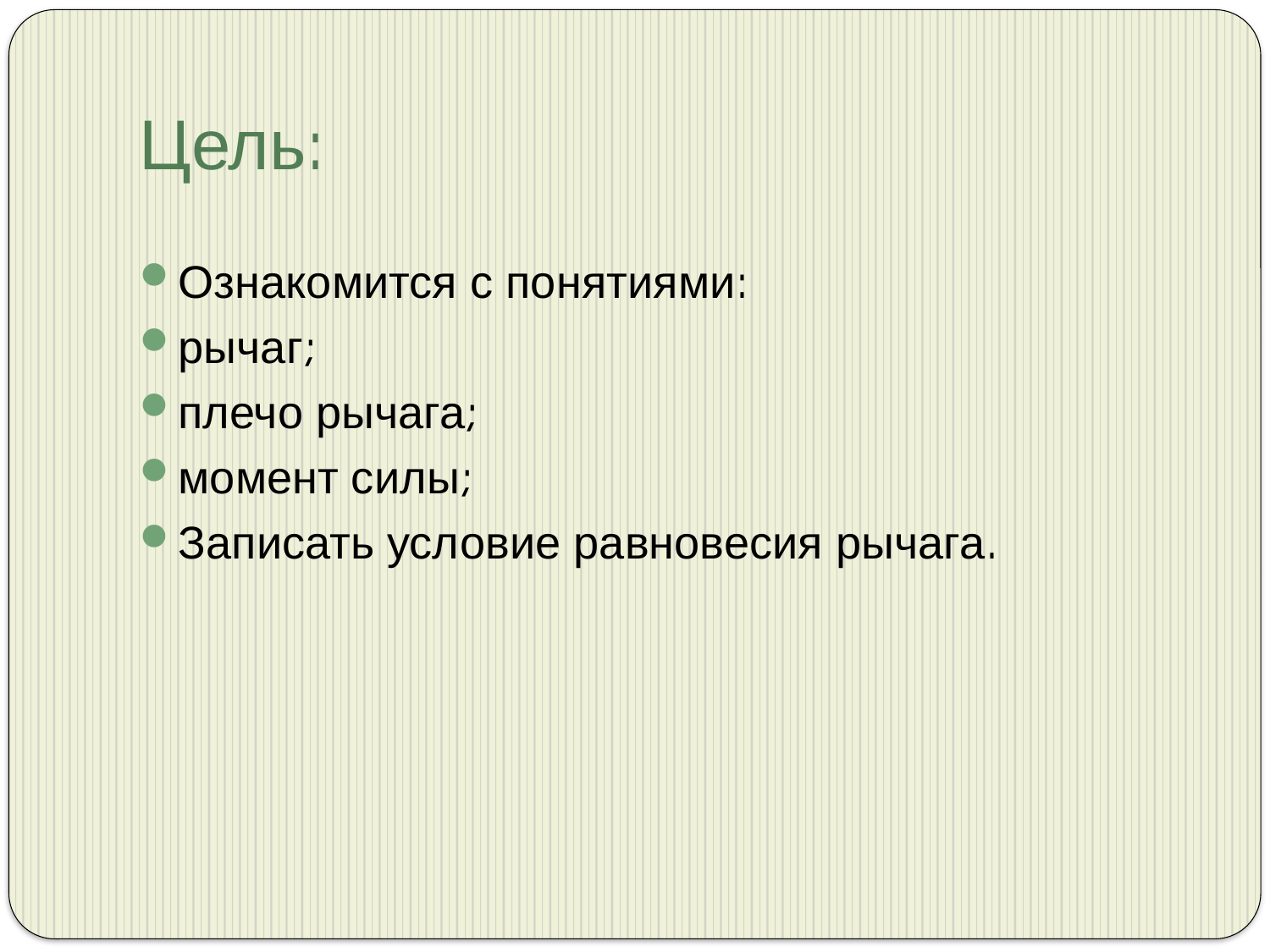

# Цель:
Ознакомится с понятиями:
рычаг;
плечо рычага;
момент силы;
Записать условие равновесия рычага.